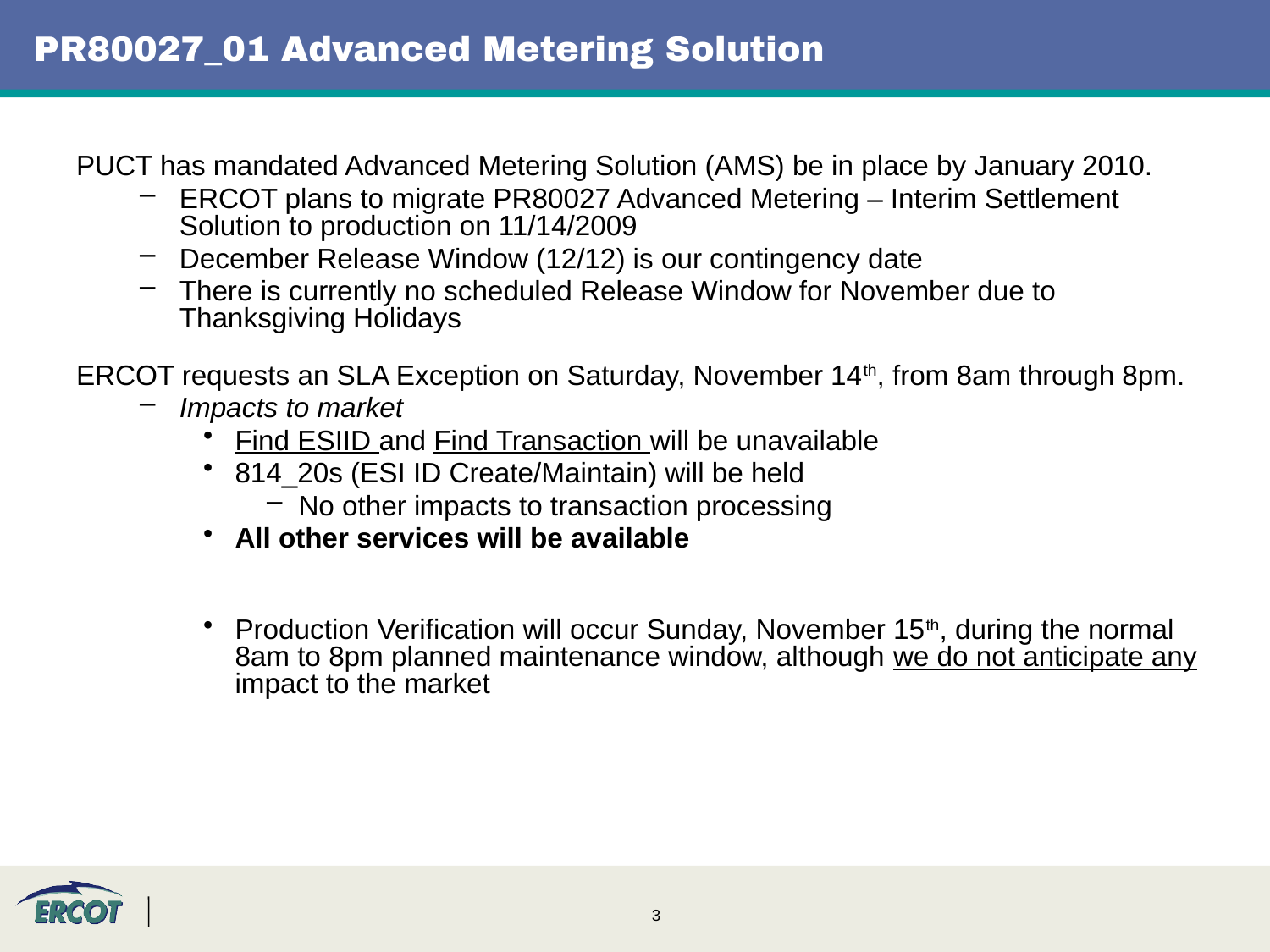

# PR80027_01 Advanced Metering Solution
PUCT has mandated Advanced Metering Solution (AMS) be in place by January 2010.
ERCOT plans to migrate PR80027 Advanced Metering – Interim Settlement Solution to production on 11/14/2009
December Release Window (12/12) is our contingency date
There is currently no scheduled Release Window for November due to Thanksgiving Holidays

ERCOT requests an SLA Exception on Saturday, November 14th, from 8am through 8pm.
Impacts to market
Find ESIID and Find Transaction will be unavailable
814_20s (ESI ID Create/Maintain) will be held
No other impacts to transaction processing
All other services will be available

Production Verification will occur Sunday, November 15th, during the normal 8am to 8pm planned maintenance window, although we do not anticipate any impact to the market